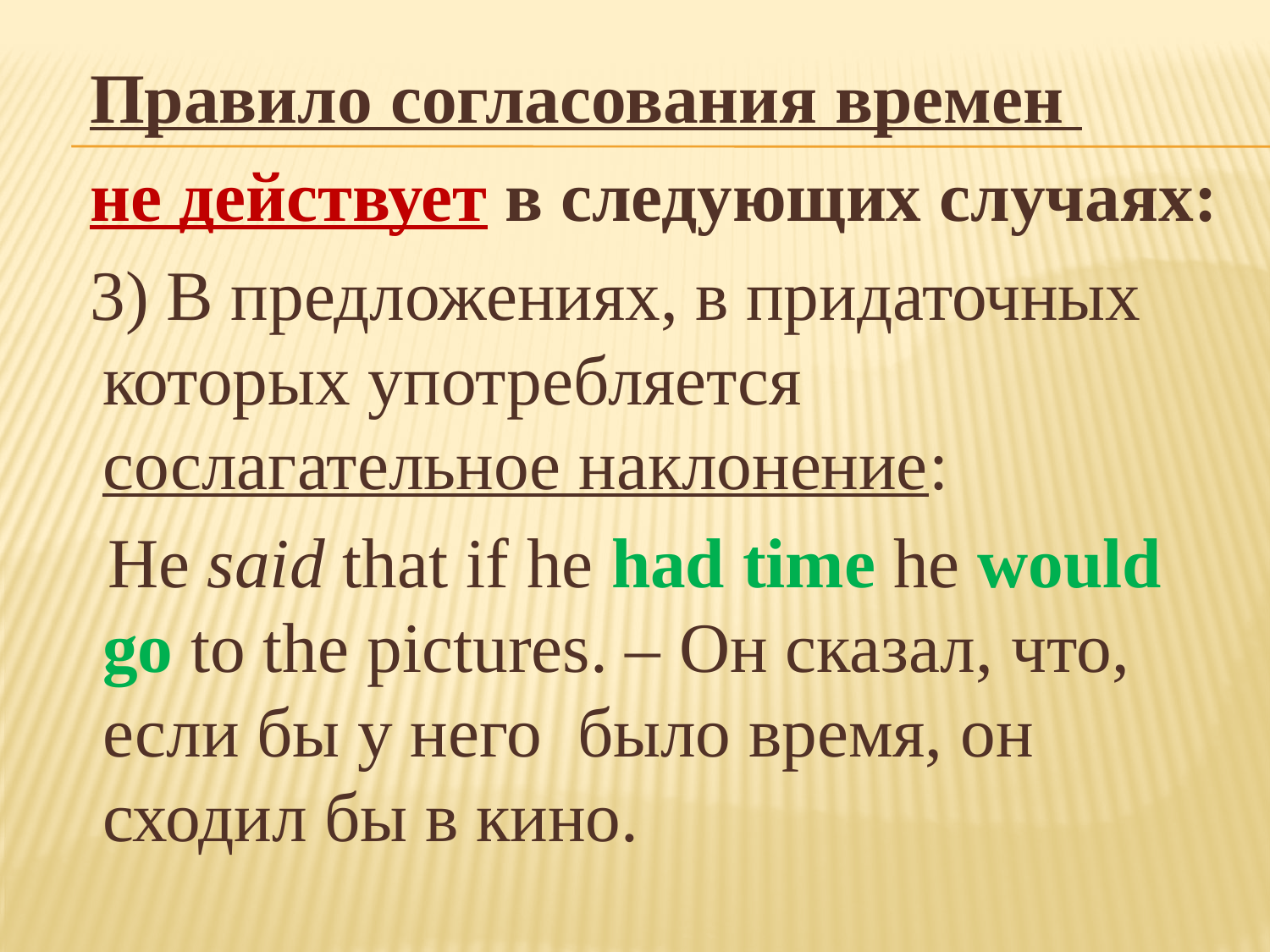

Правило согласования времен
  не действует в следующих случаях:
  3) В предложениях, в придаточных которых употребляется сослагательное наклонение:
   He said that if he had time he would go to the pictures. – Он сказал, что, если бы у него  было время, он сходил бы в кино.

#